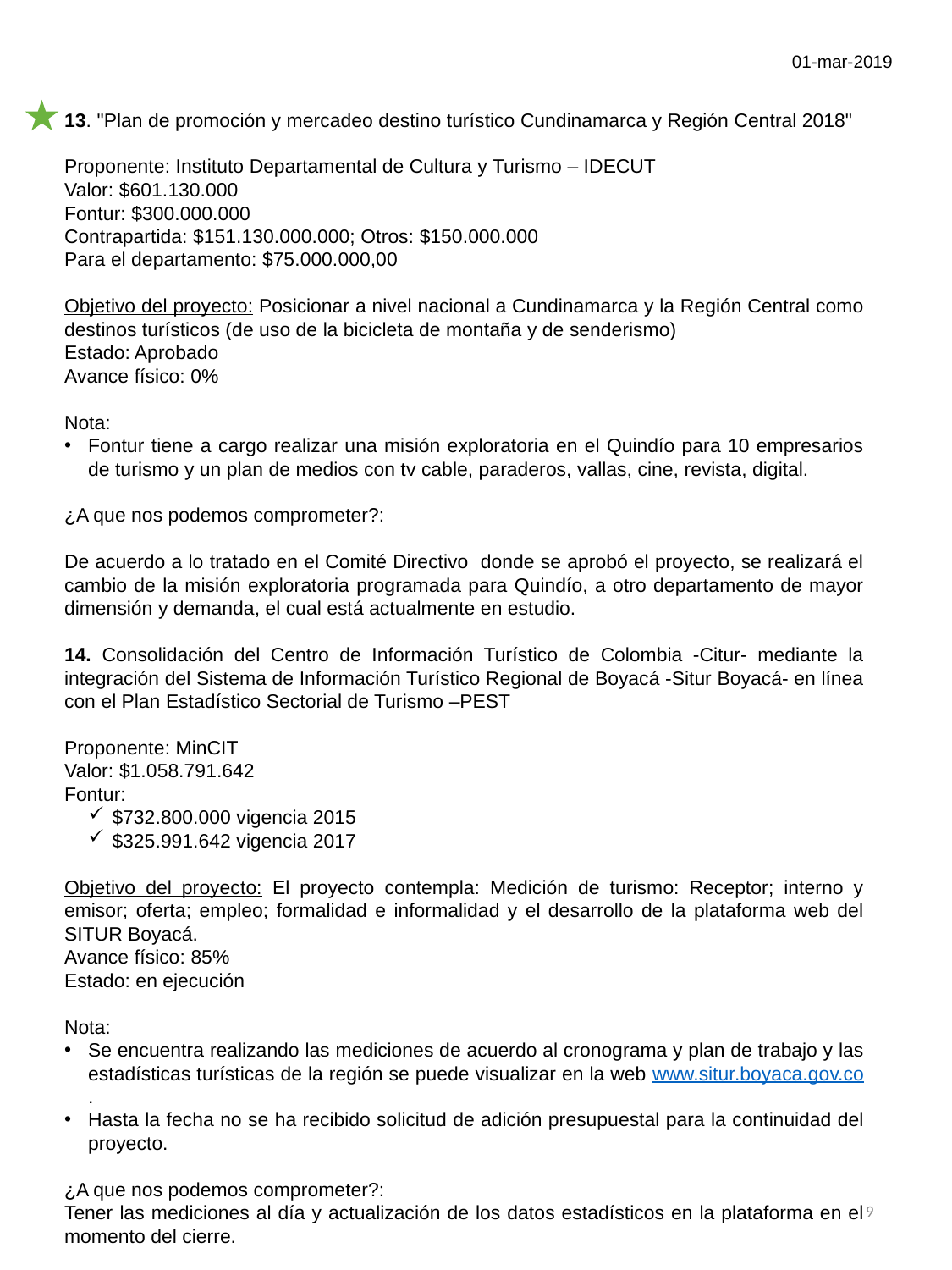

01-mar-2019

13. "Plan de promoción y mercadeo destino turístico Cundinamarca y Región Central 2018"

Proponente: Instituto Departamental de Cultura y Turismo – IDECUT
Valor: $601.130.000
Fontur: $300.000.000
Contrapartida: $151.130.000.000; Otros: $150.000.000
Para el departamento: $75.000.000,00

Objetivo del proyecto: Posicionar a nivel nacional a Cundinamarca y la Región Central como destinos turísticos (de uso de la bicicleta de montaña y de senderismo)
Estado: Aprobado
Avance físico: 0%

Nota:
Fontur tiene a cargo realizar una misión exploratoria en el Quindío para 10 empresarios de turismo y un plan de medios con tv cable, paraderos, vallas, cine, revista, digital.

¿A que nos podemos comprometer?:

De acuerdo a lo tratado en el Comité Directivo  donde se aprobó el proyecto, se realizará el cambio de la misión exploratoria programada para Quindío, a otro departamento de mayor dimensión y demanda, el cual está actualmente en estudio.

14. Consolidación del Centro de Información Turístico de Colombia -Citur- mediante la integración del Sistema de Información Turístico Regional de Boyacá -Situr Boyacá- en línea con el Plan Estadístico Sectorial de Turismo –PEST

Proponente: MinCIT
Valor: $1.058.791.642
Fontur:
$732.800.000 vigencia 2015
$325.991.642 vigencia 2017

Objetivo del proyecto: El proyecto contempla: Medición de turismo: Receptor; interno y emisor; oferta; empleo; formalidad e informalidad y el desarrollo de la plataforma web del SITUR Boyacá.
Avance físico: 85%
Estado: en ejecución

Nota:
Se encuentra realizando las mediciones de acuerdo al cronograma y plan de trabajo y las estadísticas turísticas de la región se puede visualizar en la web www.situr.boyaca.gov.co.
Hasta la fecha no se ha recibido solicitud de adición presupuestal para la continuidad del proyecto.

¿A que nos podemos comprometer?:
Tener las mediciones al día y actualización de los datos estadísticos en la plataforma en el momento del cierre.

9